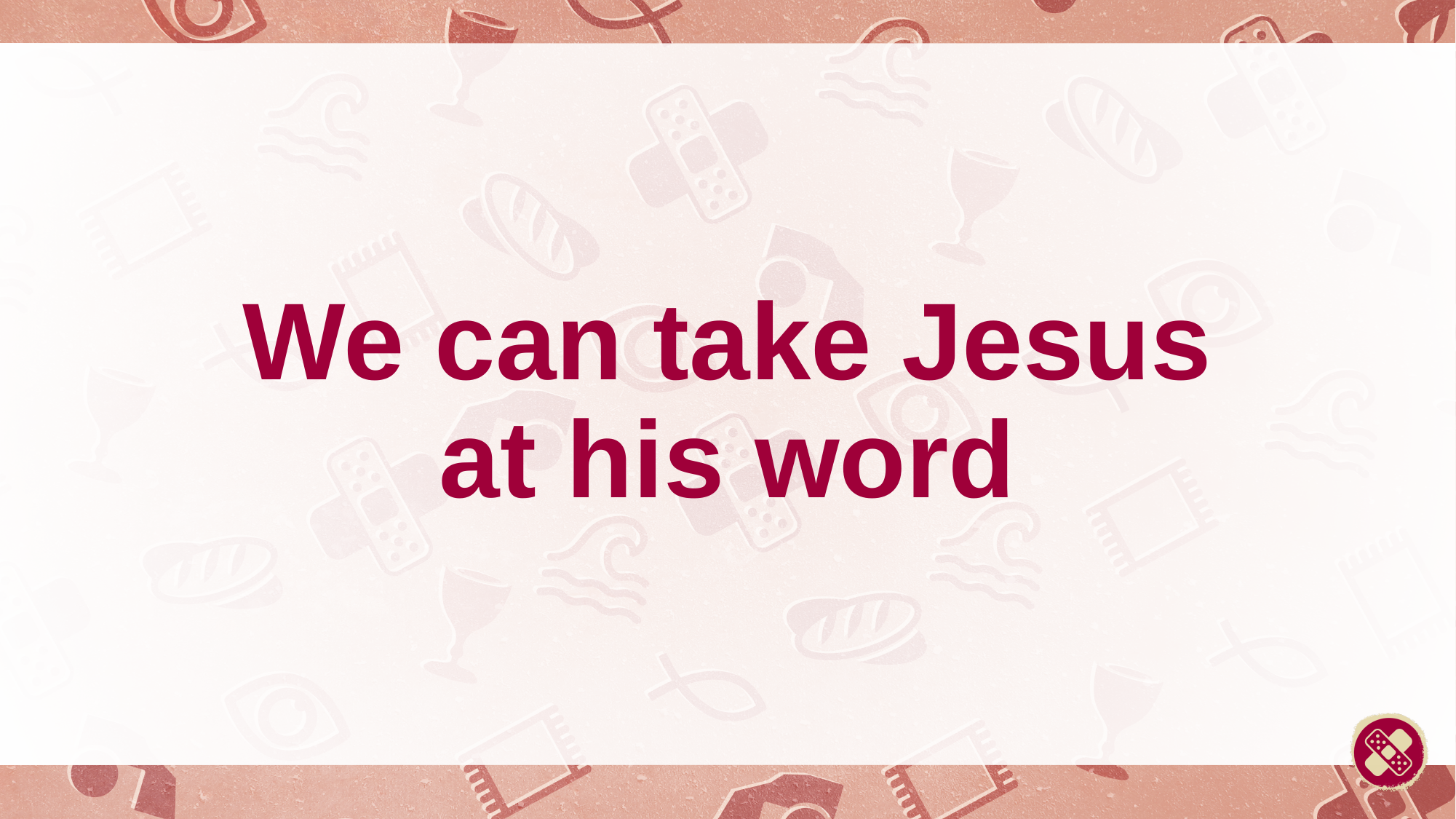

# We can take Jesus at his word